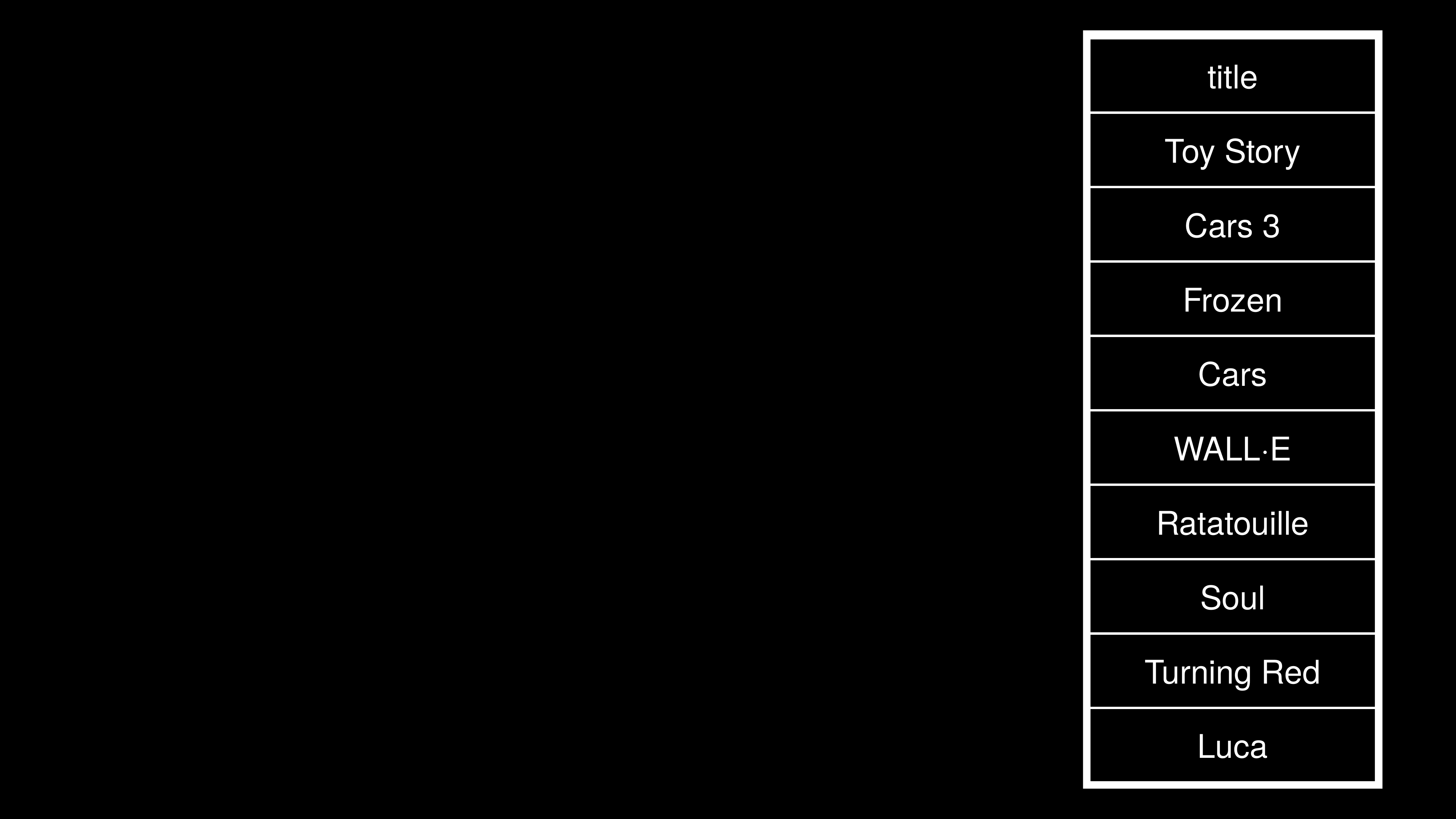

title
Toy Story
Cars 3
Frozen
Cars
WALL·E
Ratatouille
Soul
Turning Red
Luca